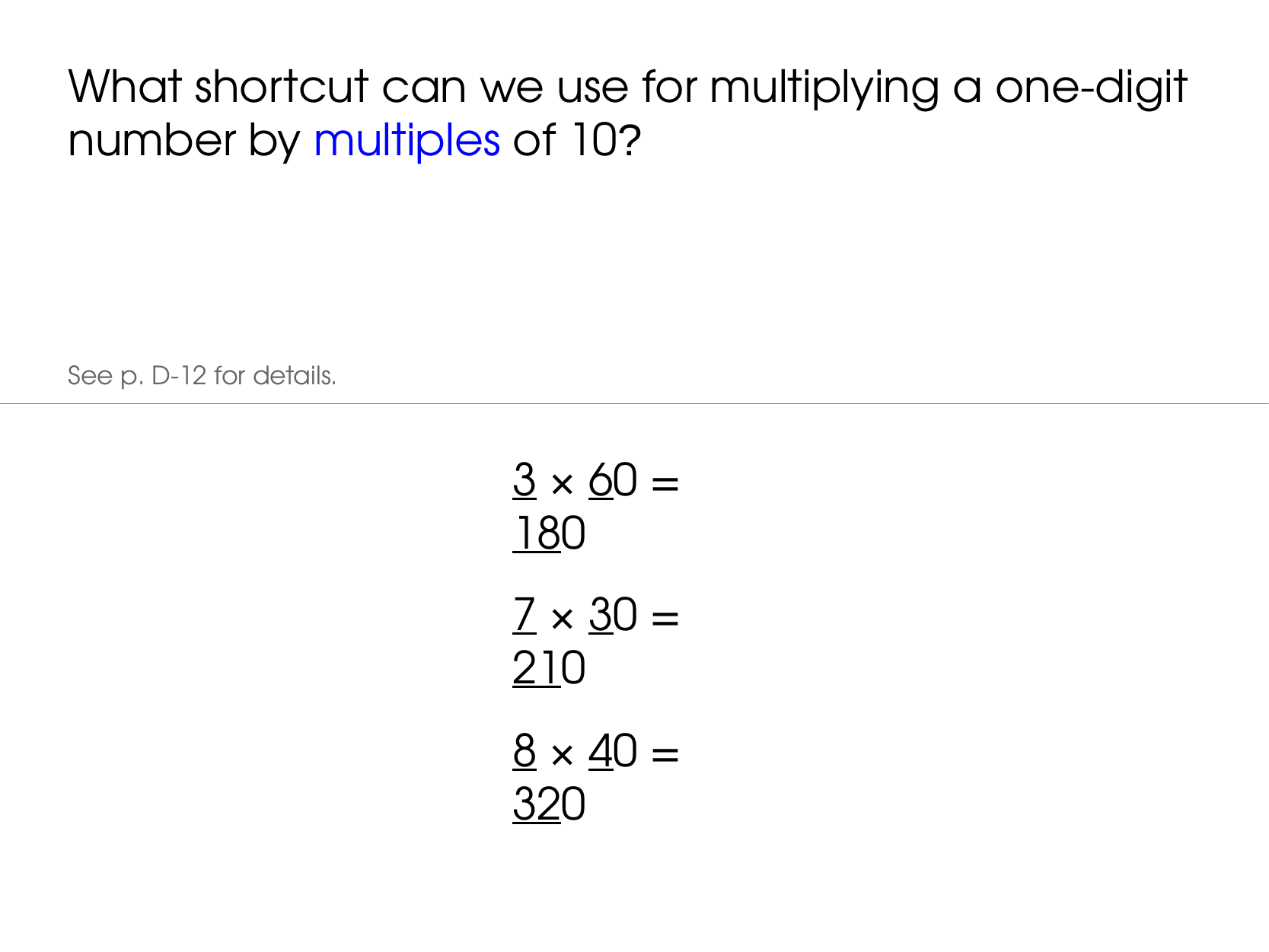

What shortcut can we use for multiplying a one-digit number by multiples of 10?
See p. D-12 for details.
3 × 60 = 180
7 × 30 = 210
8 × 40 = 320